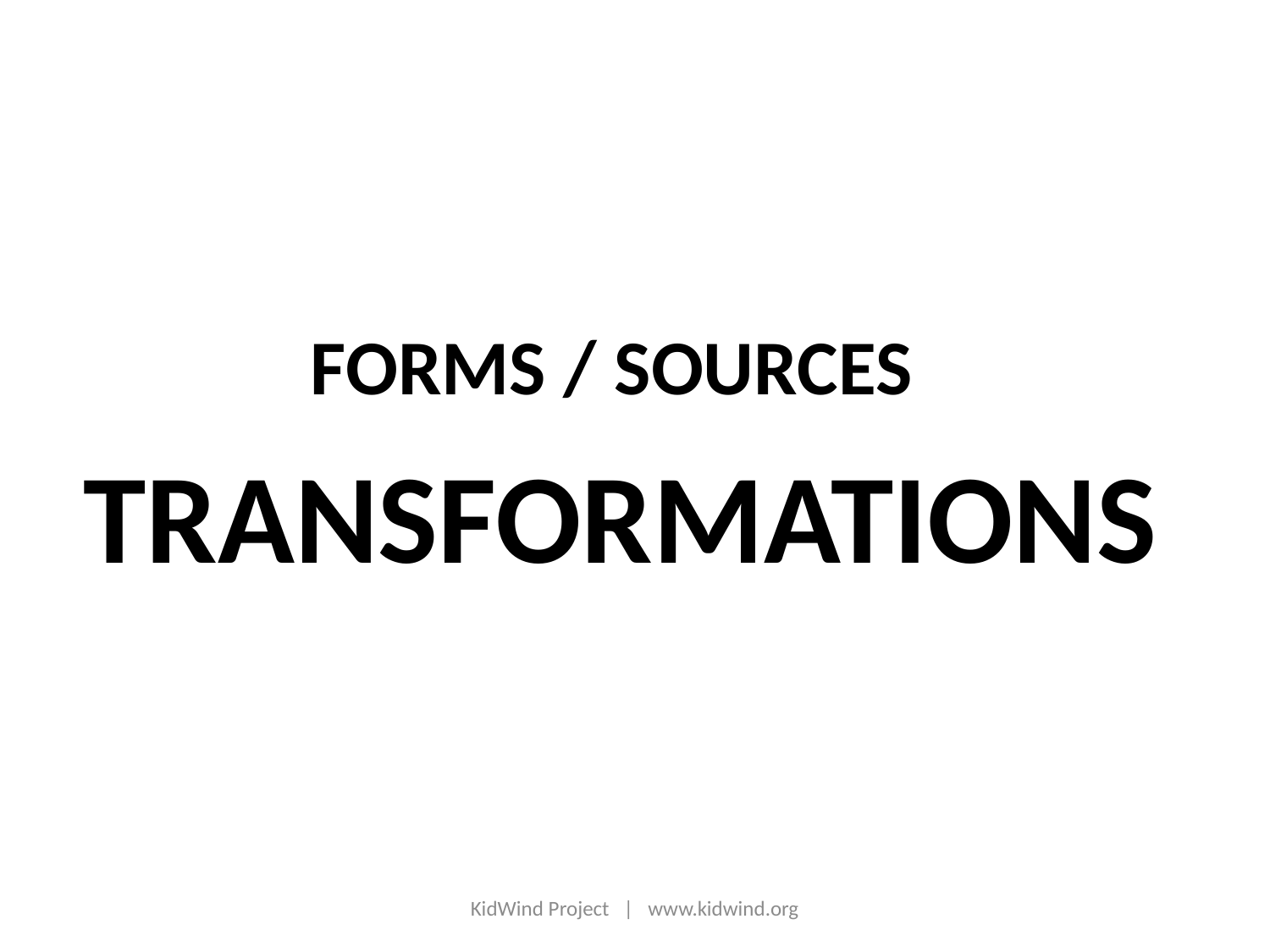

#
FORMS / SOURCES
TRANSFORMATIONS
KidWind Project   |   www.kidwind.org